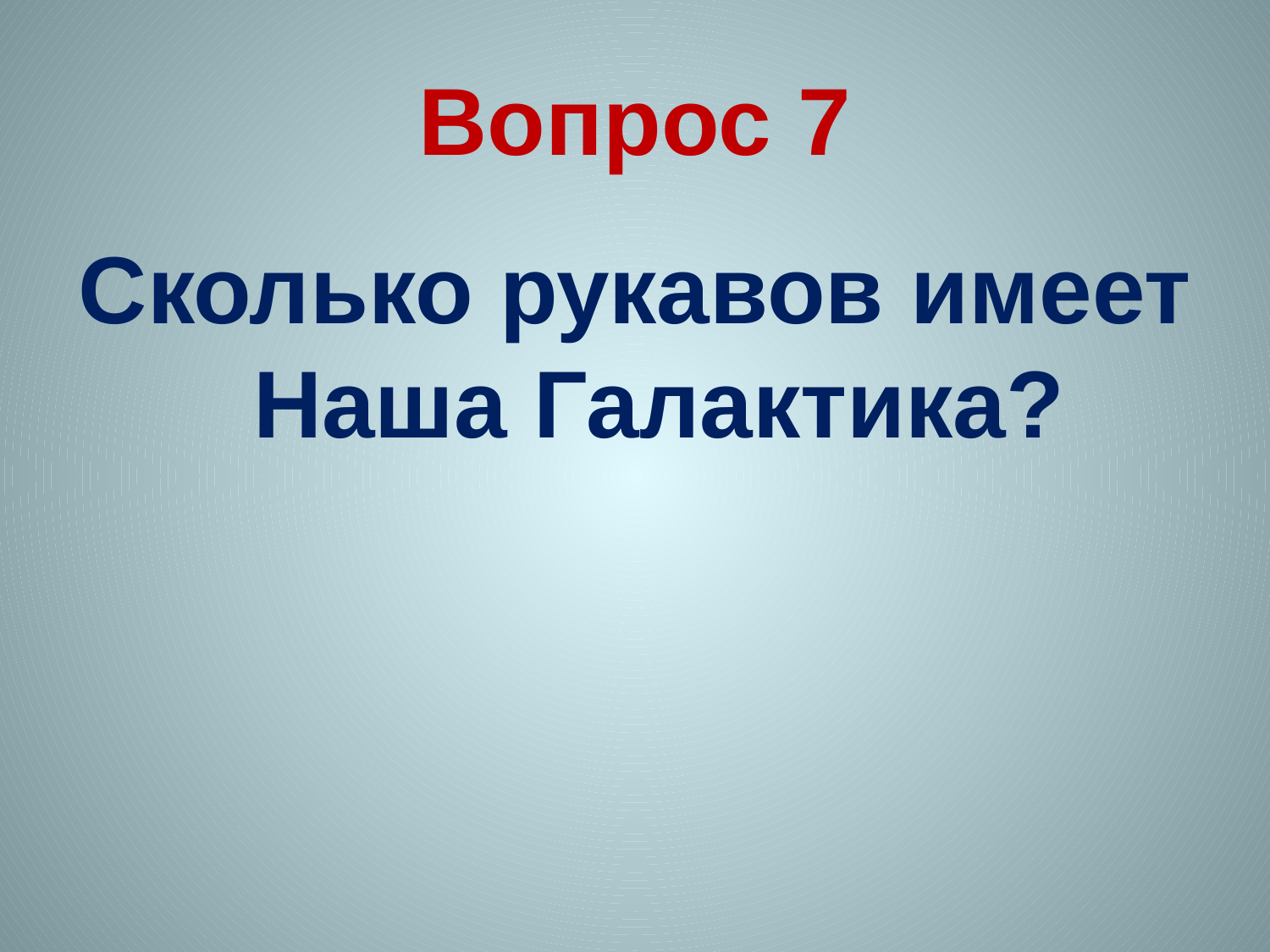

# Вопрос 7
Сколько рукавов имеет Наша Галактика?